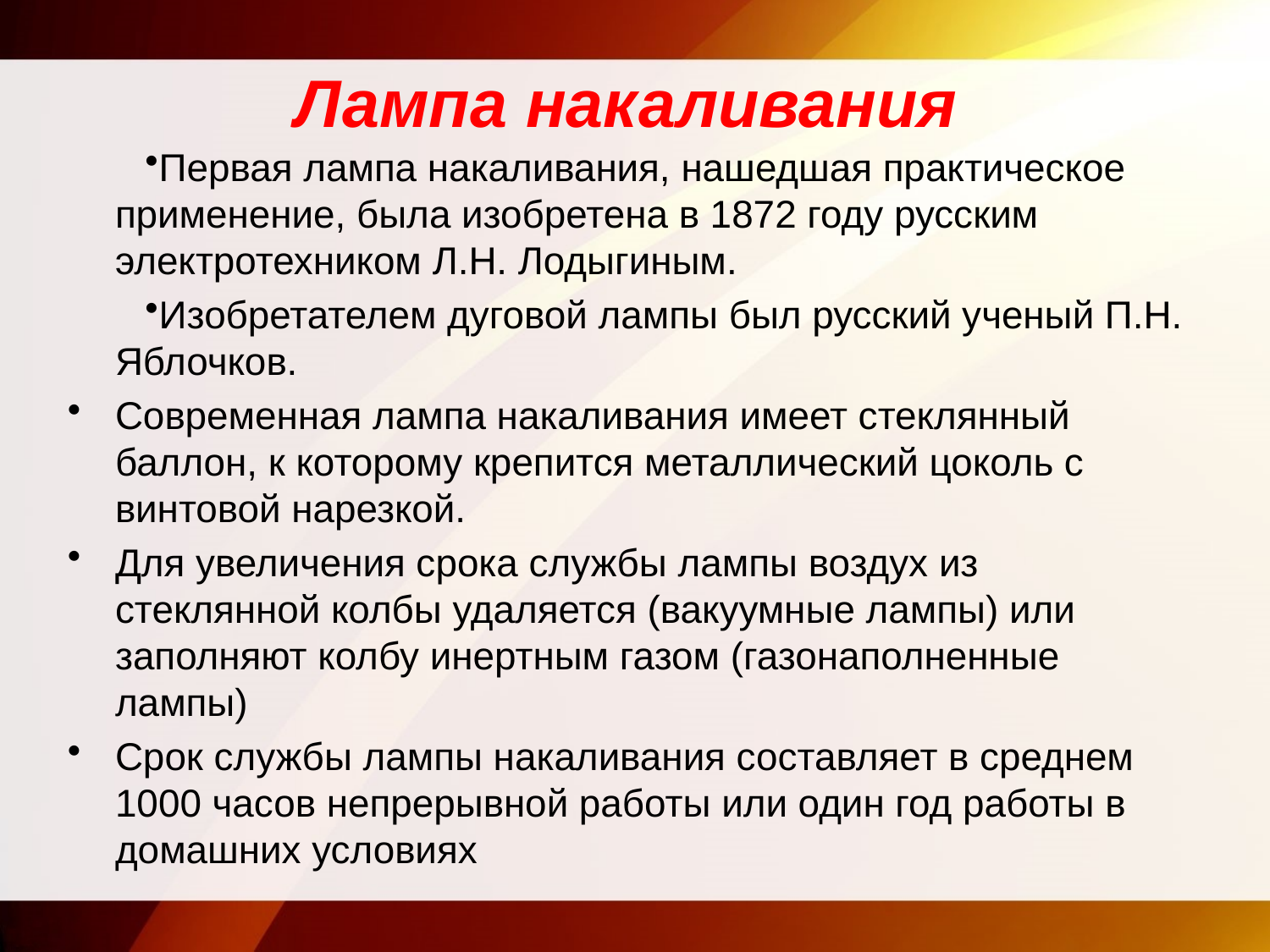

# Лампа накаливания
Первая лампа накаливания, нашедшая практическое применение, была изобретена в 1872 году русским электротехником Л.Н. Лодыгиным.
Изобретателем дуговой лампы был русский ученый П.Н. Яблочков.
Современная лампа накаливания имеет стеклянный баллон, к которому крепится металлический цоколь с винтовой нарезкой.
Для увеличения срока службы лампы воздух из стеклянной колбы удаляется (вакуумные лампы) или заполняют колбу инертным газом (газонаполненные лампы)
Срок службы лампы накаливания составляет в среднем 1000 часов непрерывной работы или один год работы в домашних условиях